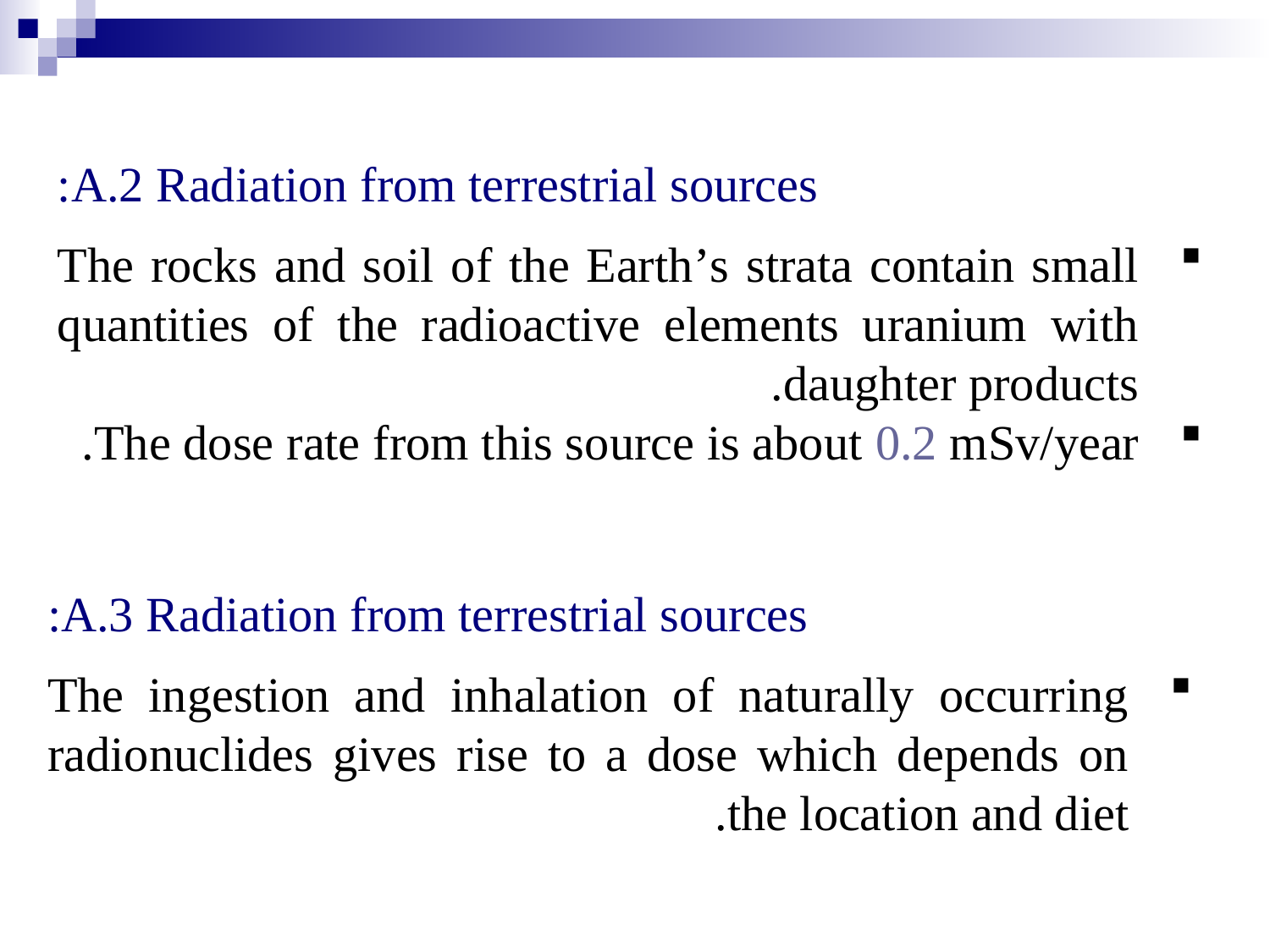

A.2 Radiation from terrestrial sources:

The rocks and soil of the Earth’s strata contain small quantities of the radioactive elements uranium with daughter products.
The dose rate from this source is about 0.2 mSv/year.

A.3 Radiation from terrestrial sources:

The ingestion and inhalation of naturally occurring radionuclides gives rise to a dose which depends on the location and diet.